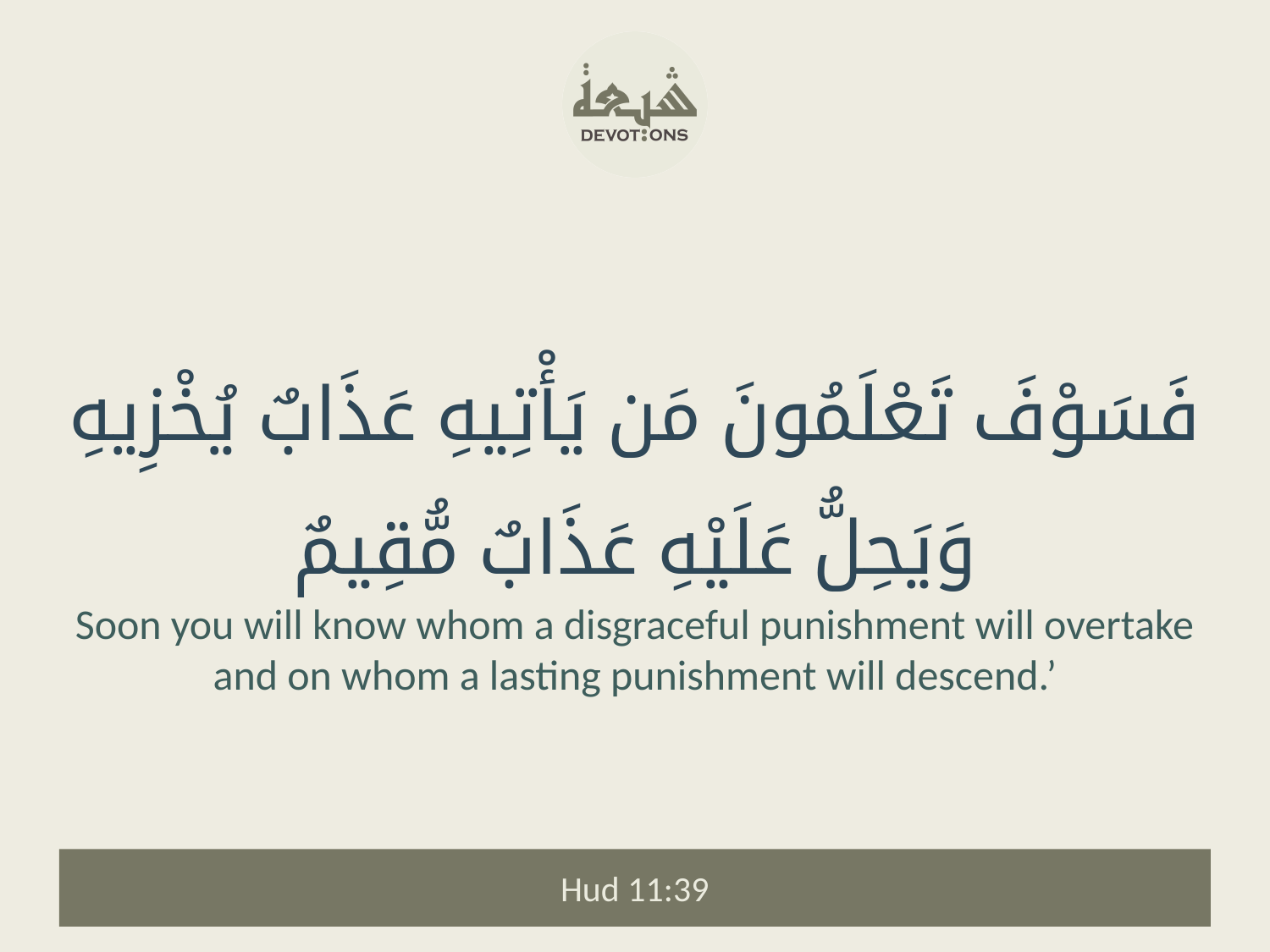

فَسَوْفَ تَعْلَمُونَ مَن يَأْتِيهِ عَذَابٌ يُخْزِيهِ وَيَحِلُّ عَلَيْهِ عَذَابٌ مُّقِيمٌ
Soon you will know whom a disgraceful punishment will overtake and on whom a lasting punishment will descend.’
Hud 11:39